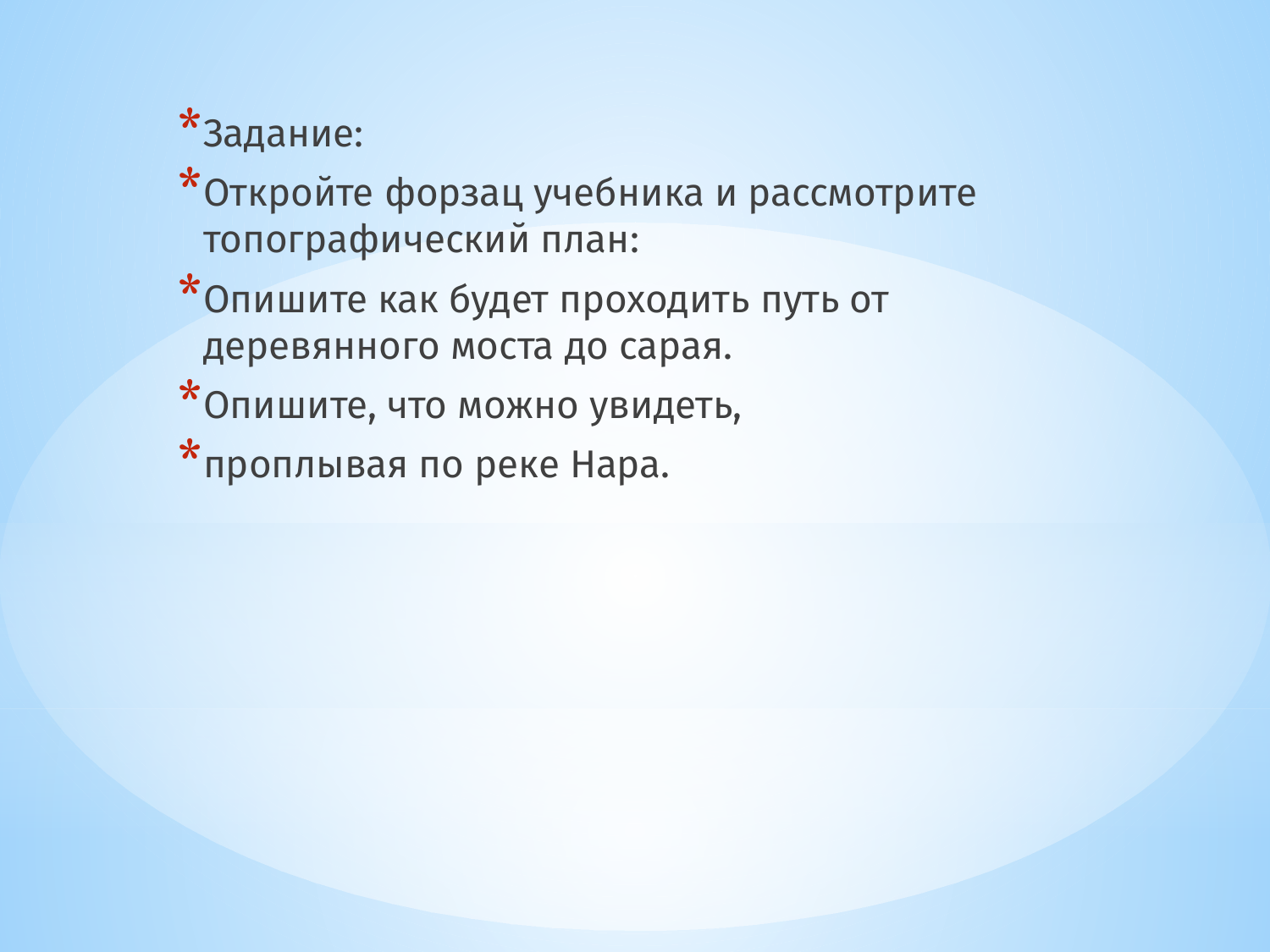

Задание:
Откройте форзац учебника и рассмотрите топографический план:
Опишите как будет проходить путь от деревянного моста до сарая.
Опишите, что можно увидеть,
проплывая по реке Нара.